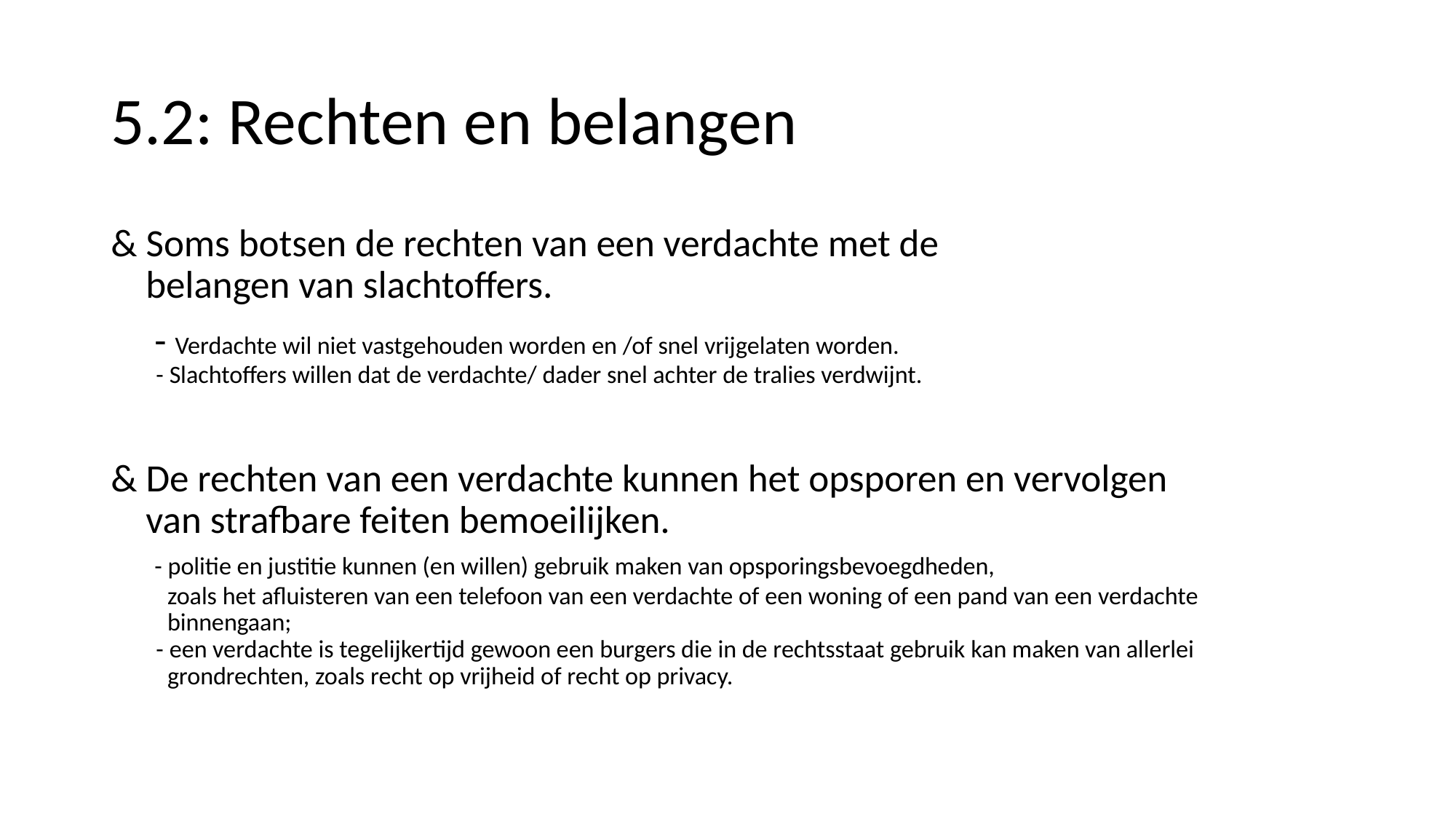

# 5.2: Rechten en belangen
& Soms botsen de rechten van een verdachte met de
    belangen van slachtoffers.
     - Verdachte wil niet vastgehouden worden en /of snel vrijgelaten worden.
        - Slachtoffers willen dat de verdachte/ dader snel achter de tralies verdwijnt.

& De rechten van een verdachte kunnen het opsporen en vervolgen
    van strafbare feiten bemoeilijken.
     - politie en justitie kunnen (en willen) gebruik maken van opsporingsbevoegdheden,
          zoals het afluisteren van een telefoon van een verdachte of een woning of een pand van een verdachte
          binnengaan;
        - een verdachte is tegelijkertijd gewoon een burgers die in de rechtsstaat gebruik kan maken van allerlei
          grondrechten, zoals recht op vrijheid of recht op privacy.